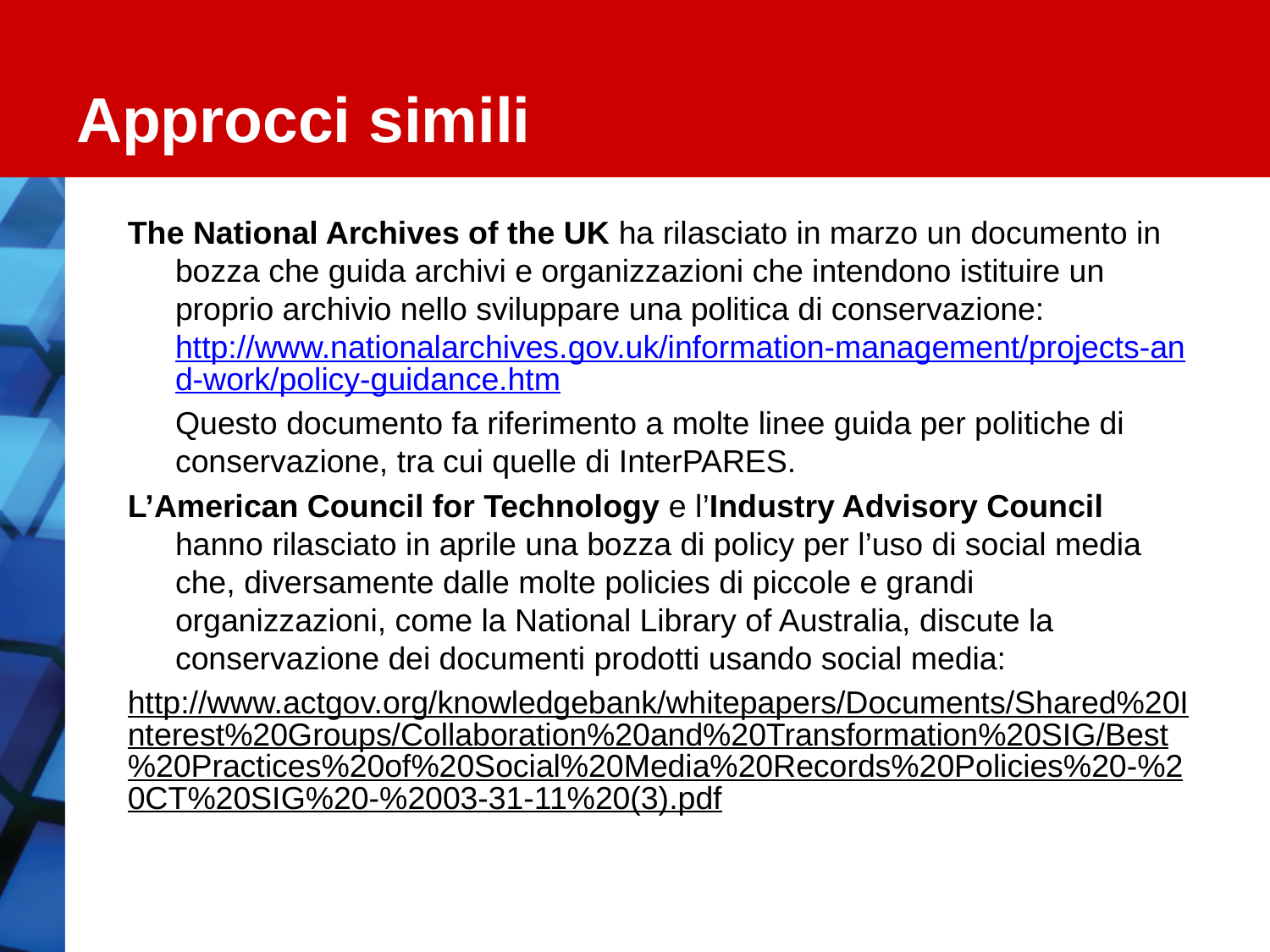

# Approcci simili
The National Archives of the UK ha rilasciato in marzo un documento in bozza che guida archivi e organizzazioni che intendono istituire un proprio archivio nello sviluppare una politica di conservazione: http://www.nationalarchives.gov.uk/information-management/projects-and-work/policy-guidance.htm
	Questo documento fa riferimento a molte linee guida per politiche di conservazione, tra cui quelle di InterPARES.
L’American Council for Technology e l’Industry Advisory Council hanno rilasciato in aprile una bozza di policy per l’uso di social media che, diversamente dalle molte policies di piccole e grandi organizzazioni, come la National Library of Australia, discute la conservazione dei documenti prodotti usando social media:
http://www.actgov.org/knowledgebank/whitepapers/Documents/Shared%20Interest%20Groups/Collaboration%20and%20Transformation%20SIG/Best%20Practices%20of%20Social%20Media%20Records%20Policies%20-%20CT%20SIG%20-%2003-31-11%20(3).pdf